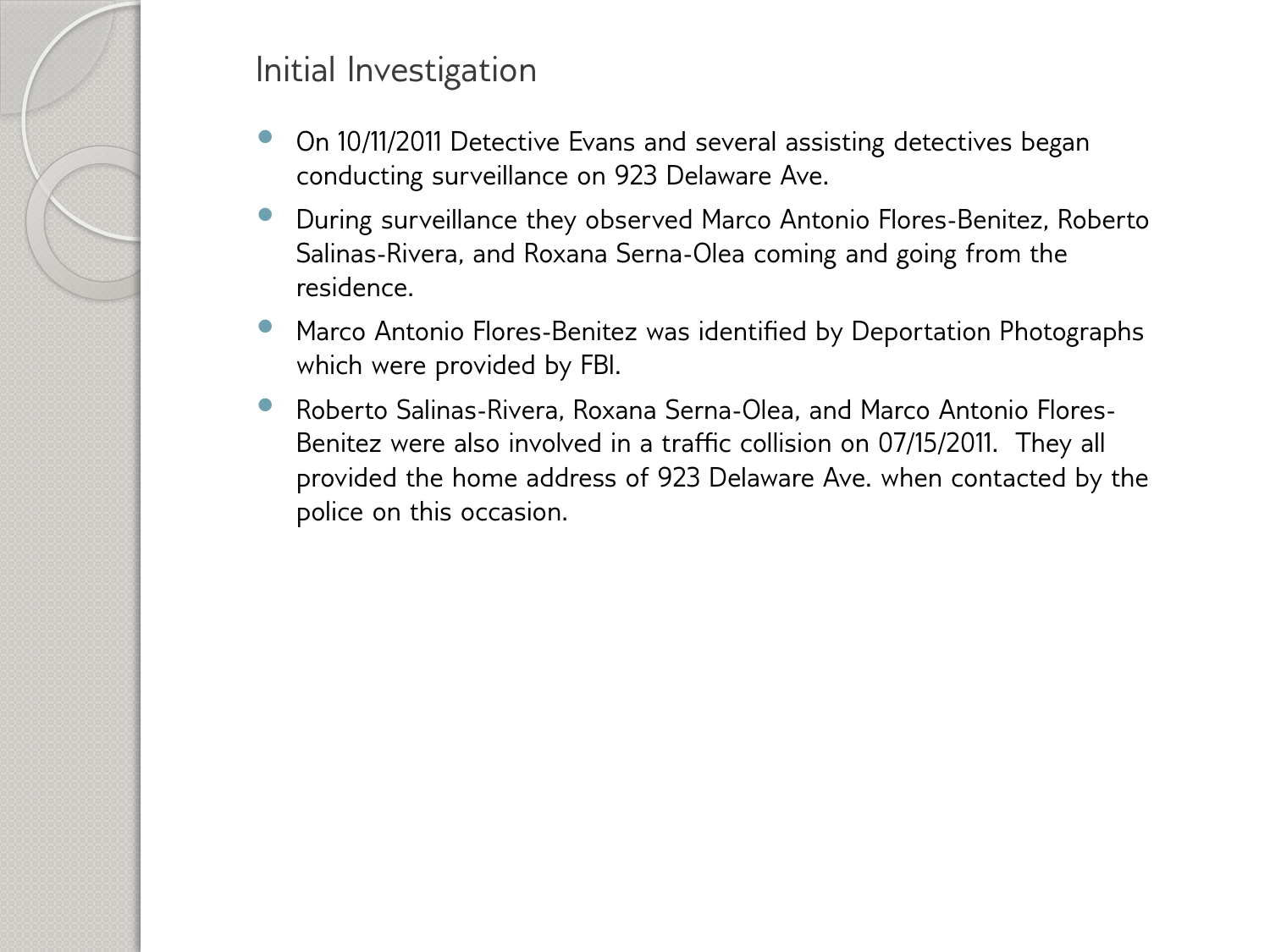

# Initial Investigation
On 10/11/2011 Detective Evans and several assisting detectives began conducting surveillance on 923 Delaware Ave.
During surveillance they observed Marco Antonio Flores-Benitez, Roberto Salinas-Rivera, and Roxana Serna-Olea coming and going from the residence.
Marco Antonio Flores-Benitez was identified by Deportation Photographs which were provided by FBI.
Roberto Salinas-Rivera, Roxana Serna-Olea, and Marco Antonio Flores-Benitez were also involved in a traffic collision on 07/15/2011.  They all provided the home address of 923 Delaware Ave. when contacted by the police on this occasion.